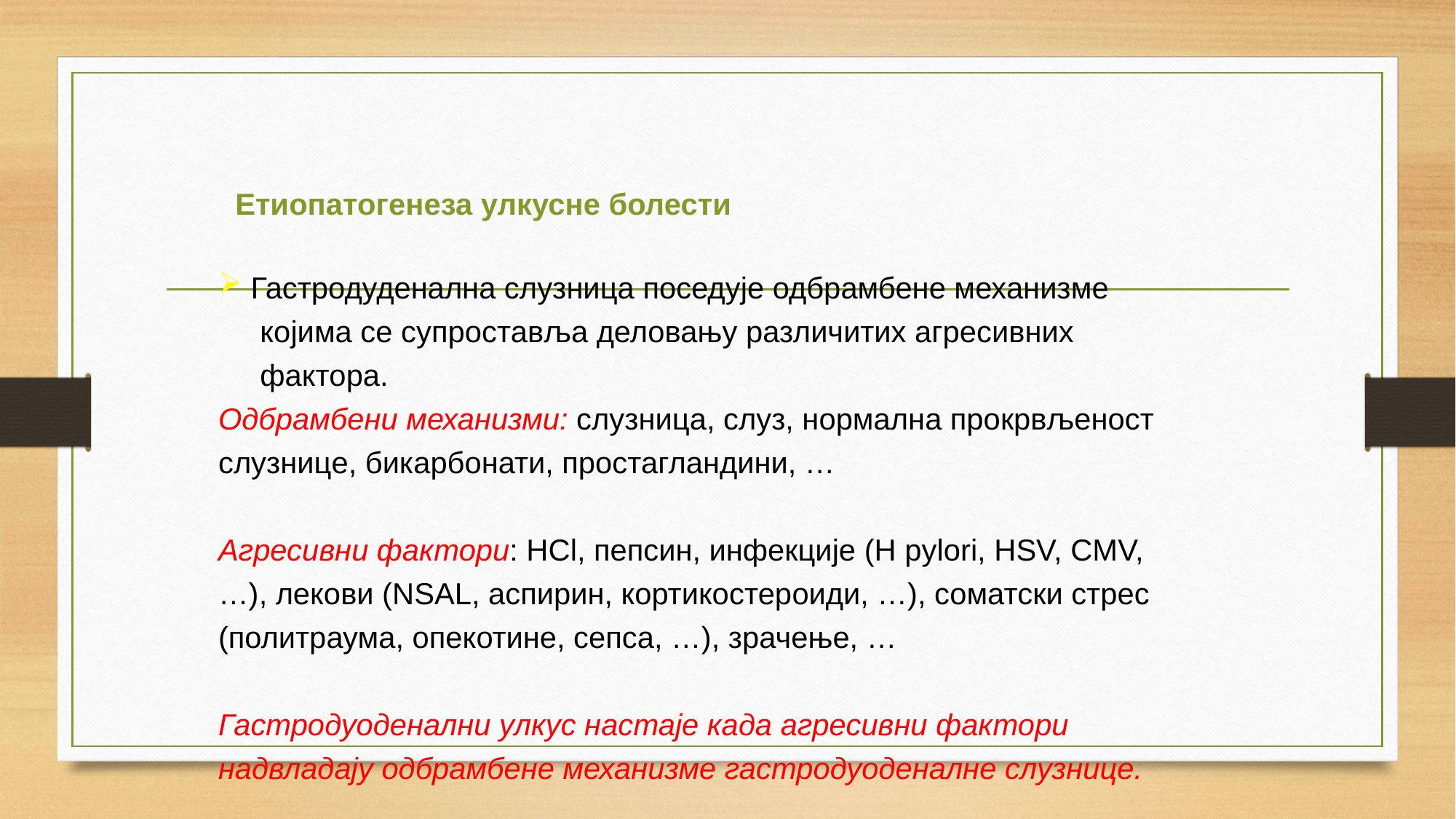

Етиопатогенеза улкусне болести
 Гастродуденална слузница поседује одбрамбене механизме
     којима се супроставља деловању различитих агресивних
     фактора.
Одбрамбени механизми: слузница, слуз, нормална прокрвљеност слузнице, бикарбонати, простагландини, …
Агресивни фактори: HCl, пепсин, инфекције (H pylori, HSV, CMV, …), лекови (NSAL, аспирин, кортикостероиди, …), соматски стрес (политраума, опекотине, сепса, …), зрачење, …

Гастродуоденални улкус настаје када агресивни фактори надвладају одбрамбене механизме гастродуоденалне слузнице.